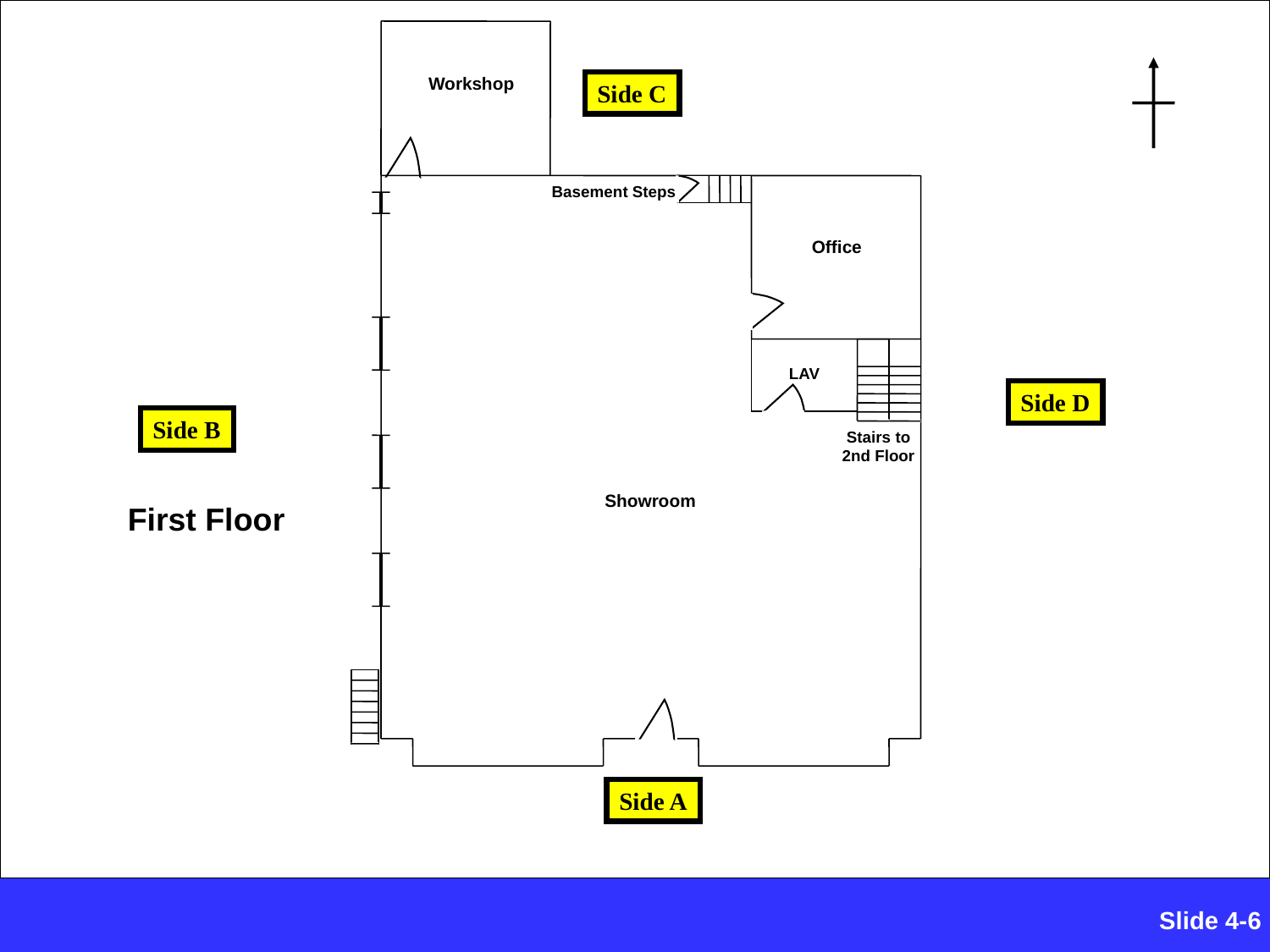

Workshop
Side C

Basement Steps

Office

LAV

Side D

Side B

Stairs to 2nd Floor

Showroom
First Floor

Side A
Slide 4-6